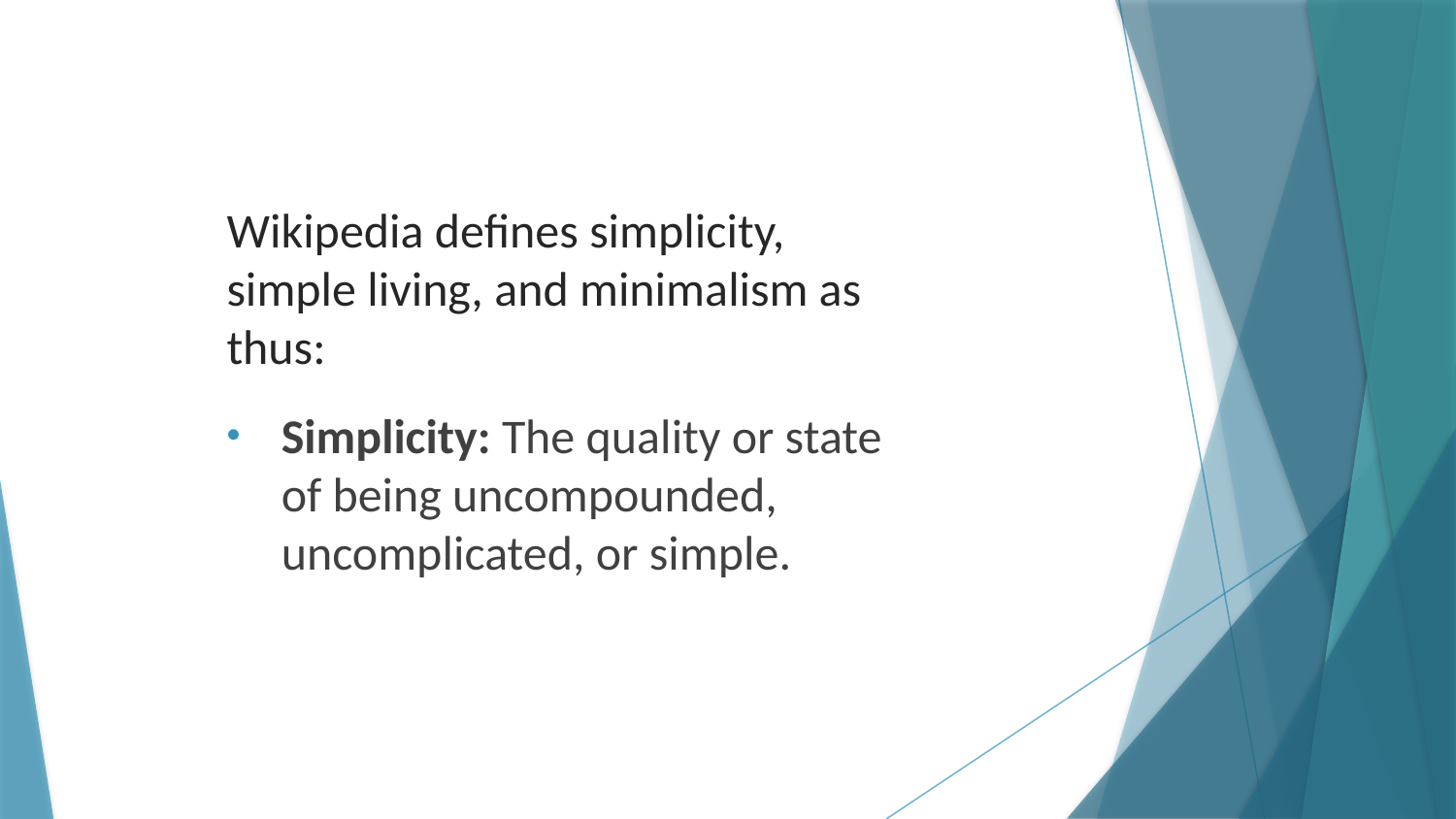

Wikipedia defines simplicity, simple living, and minimalism as thus:
Simplicity: The quality or state of being uncompounded, uncomplicated, or simple.